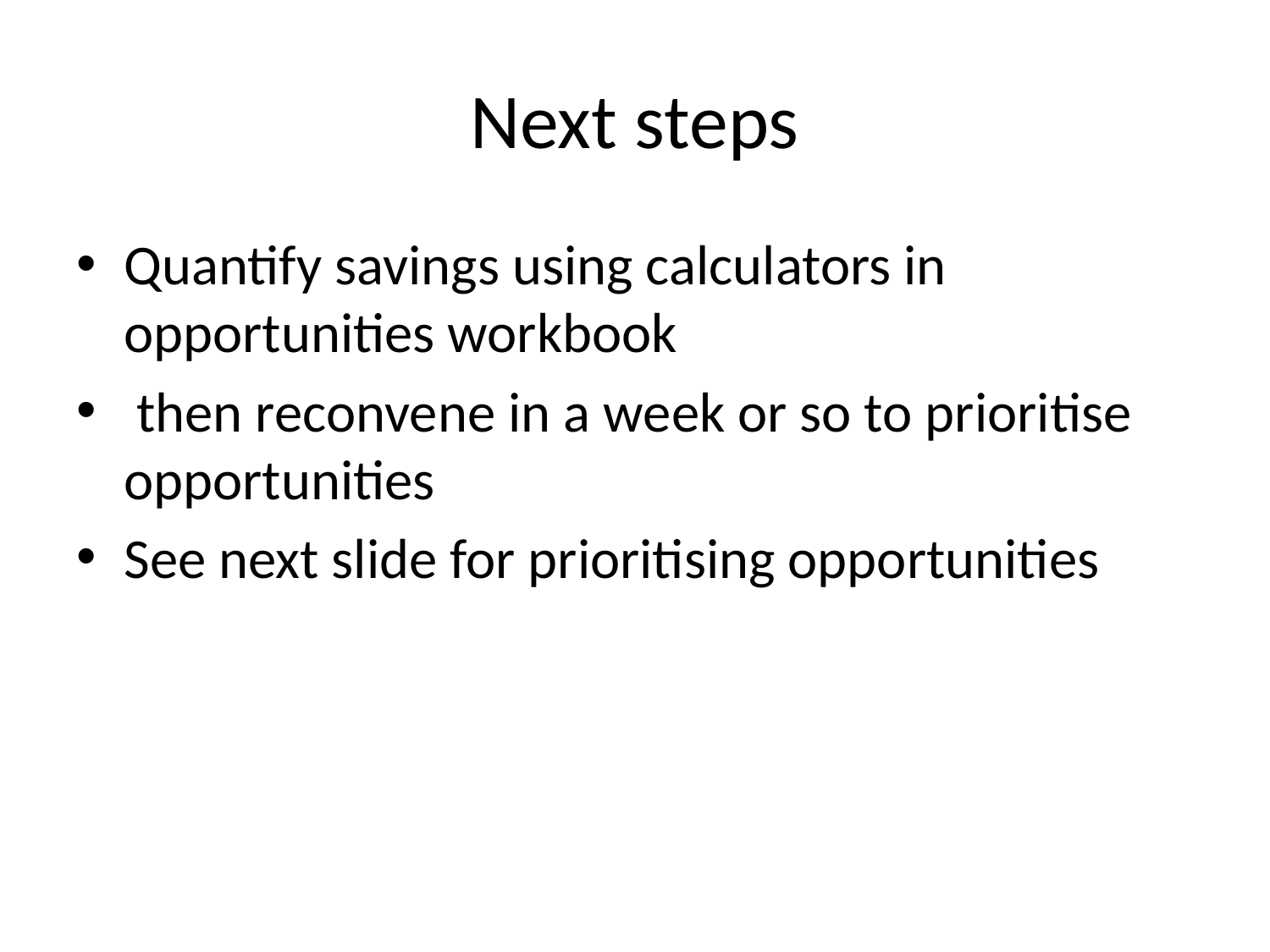

# Next steps
Quantify savings using calculators in opportunities workbook
 then reconvene in a week or so to prioritise opportunities
See next slide for prioritising opportunities